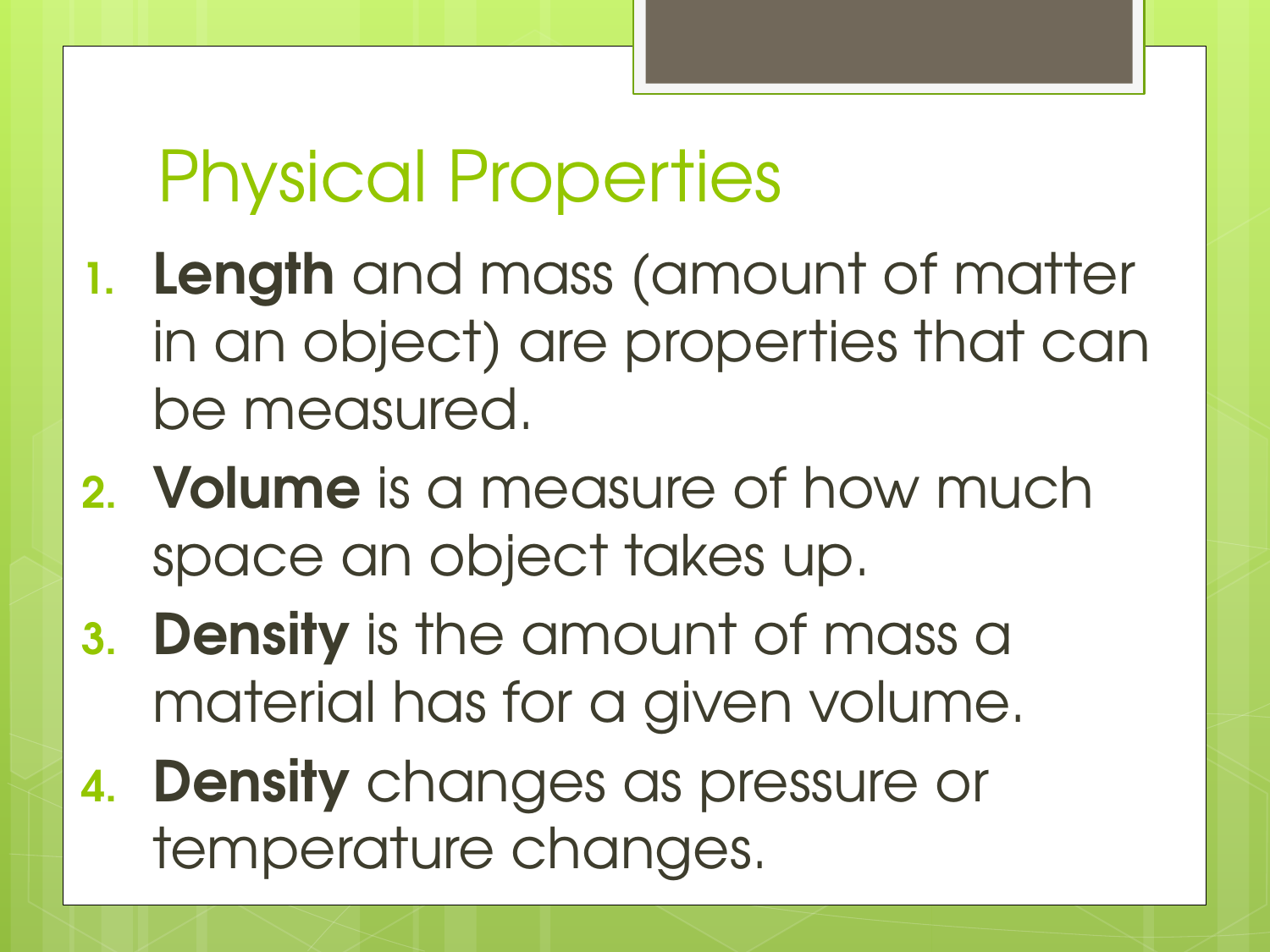

# Physical Properties
Length and mass (amount of matter in an object) are properties that can be measured.
Volume is a measure of how much space an object takes up.
Density is the amount of mass a material has for a given volume.
Density changes as pressure or temperature changes.